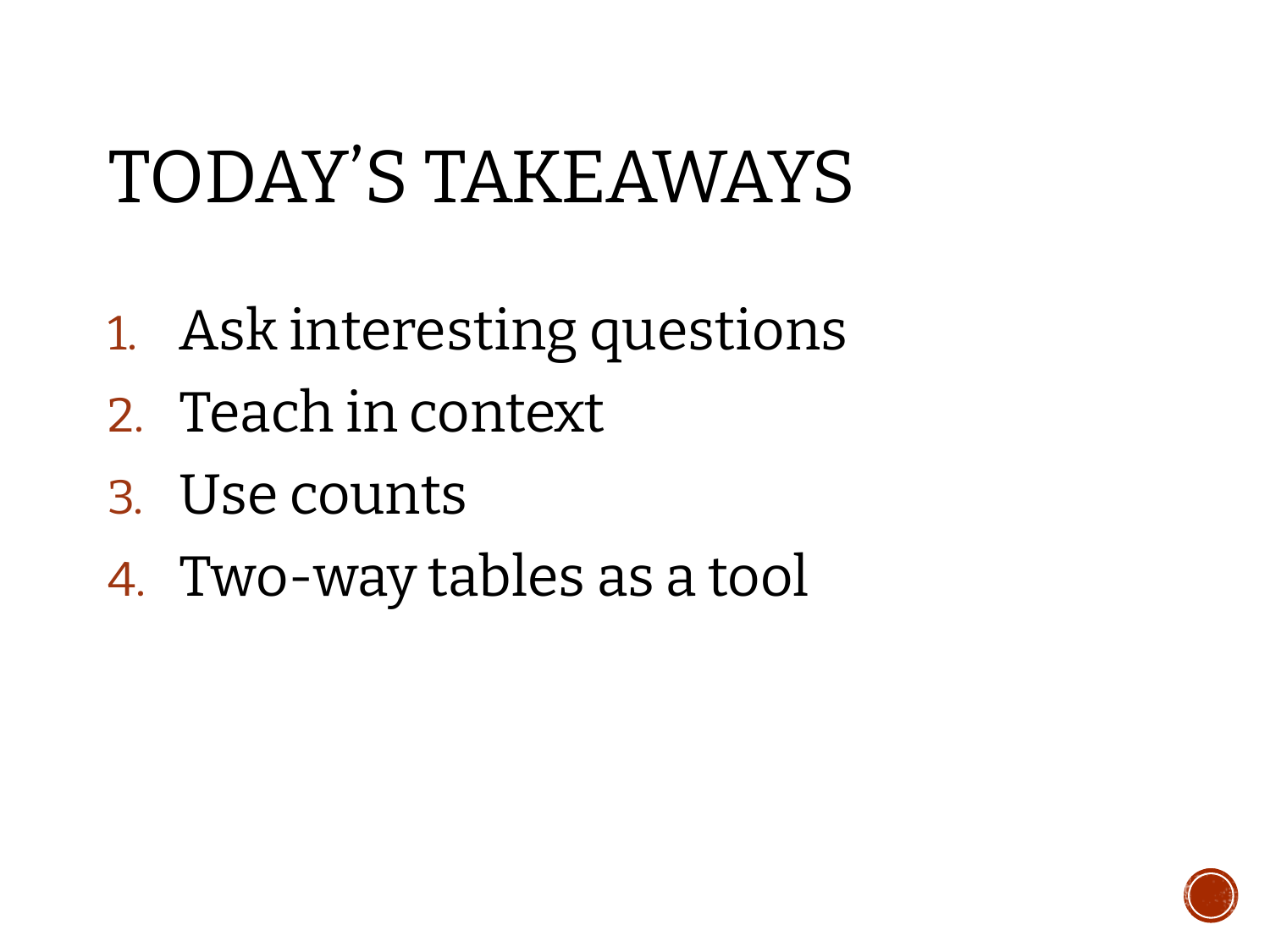

# Today’s Takeaways
Ask interesting questions
Teach in context
Use counts
Two-way tables as a tool